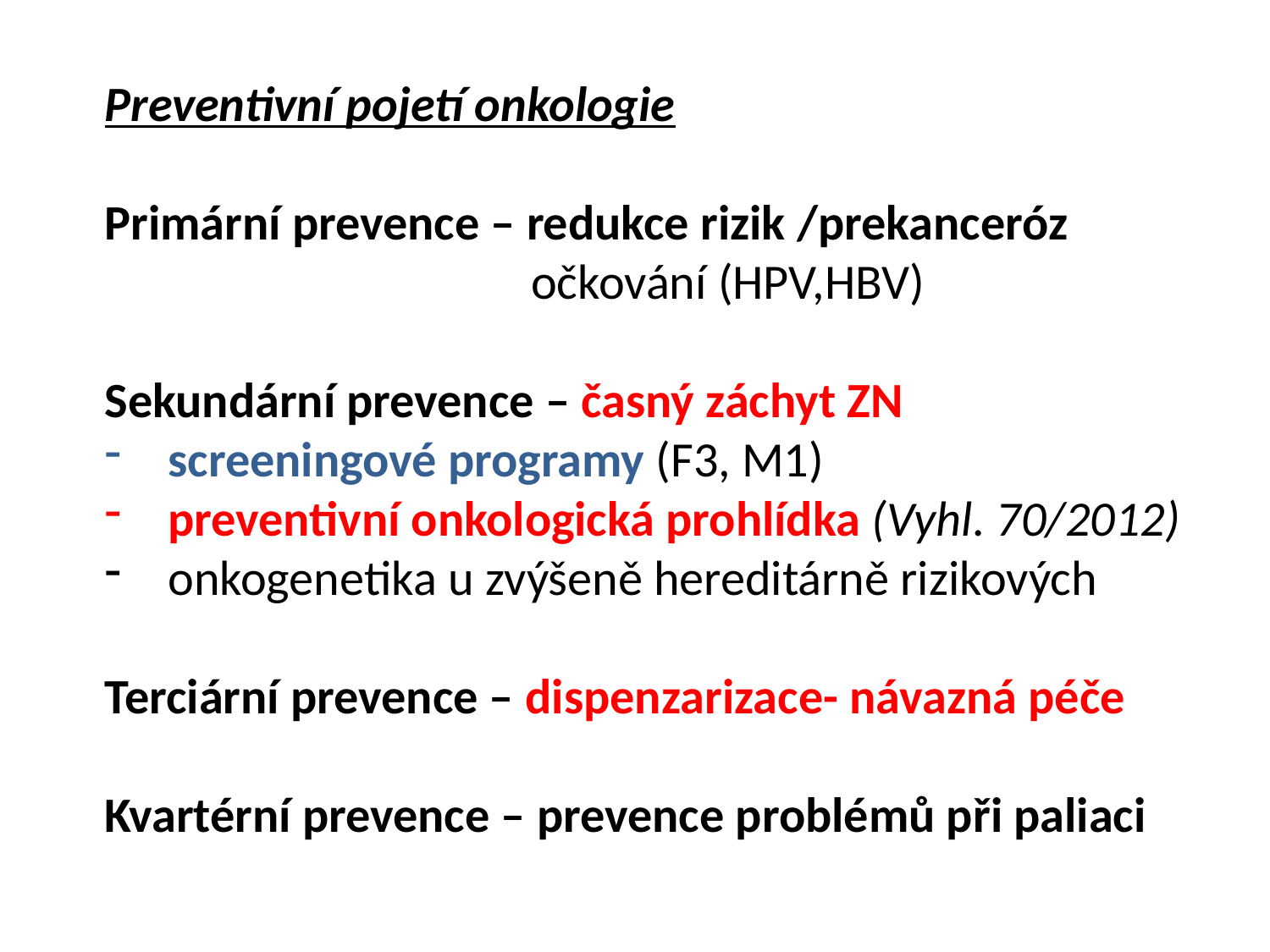

Preventivní pojetí onkologie

Primární prevence – redukce rizik /prekanceróz
                                      očkování (HPV,HBV)

Sekundární prevence – časný záchyt ZN
screeningové programy (F3, M1)
preventivní onkologická prohlídka (Vyhl. 70/2012)
onkogenetika u zvýšeně hereditárně rizikových

Terciární prevence – dispenzarizace- návazná péče

Kvartérní prevence – prevence problémů při paliaci